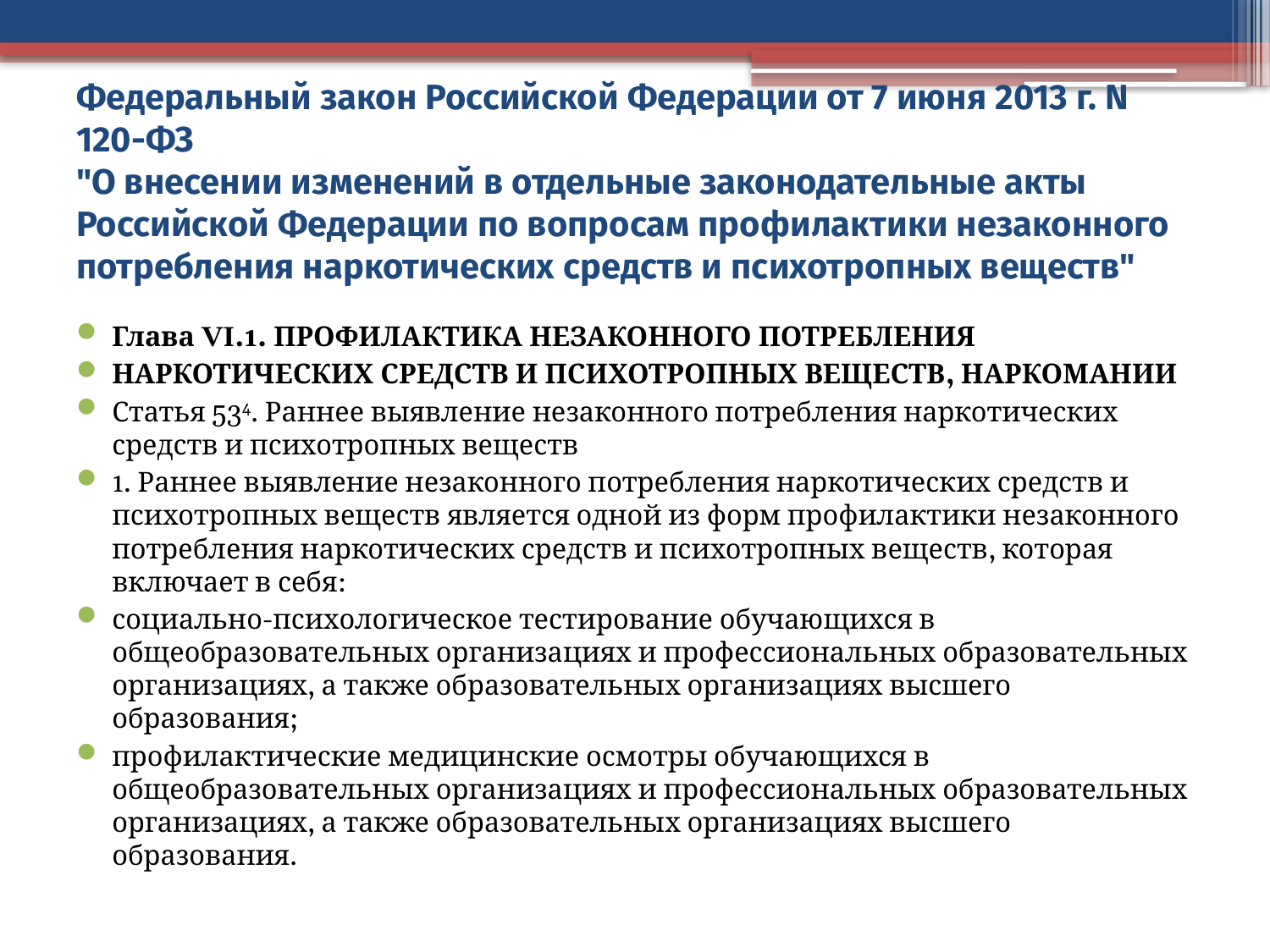

# Федеральный закон Российской Федерации от 7 июня 2013 г. N 120-ФЗ "О внесении изменений в отдельные законодательные акты Российской Федерации по вопросам профилактики незаконного потребления наркотических средств и психотропных веществ"
Глава VI.1. ПРОФИЛАКТИКА НЕЗАКОННОГО ПОТРЕБЛЕНИЯ
НАРКОТИЧЕСКИХ СРЕДСТВ И ПСИХОТРОПНЫХ ВЕЩЕСТВ, НАРКОМАНИИ
Статья 534. Раннее выявление незаконного потребления наркотических средств и психотропных веществ
1. Раннее выявление незаконного потребления наркотических средств и психотропных веществ является одной из форм профилактики незаконного потребления наркотических средств и психотропных веществ, которая включает в себя:
социально-психологическое тестирование обучающихся в общеобразовательных организациях и профессиональных образовательных организациях, а также образовательных организациях высшего образования;
профилактические медицинские осмотры обучающихся в общеобразовательных организациях и профессиональных образовательных организациях, а также образовательных организациях высшего образования.